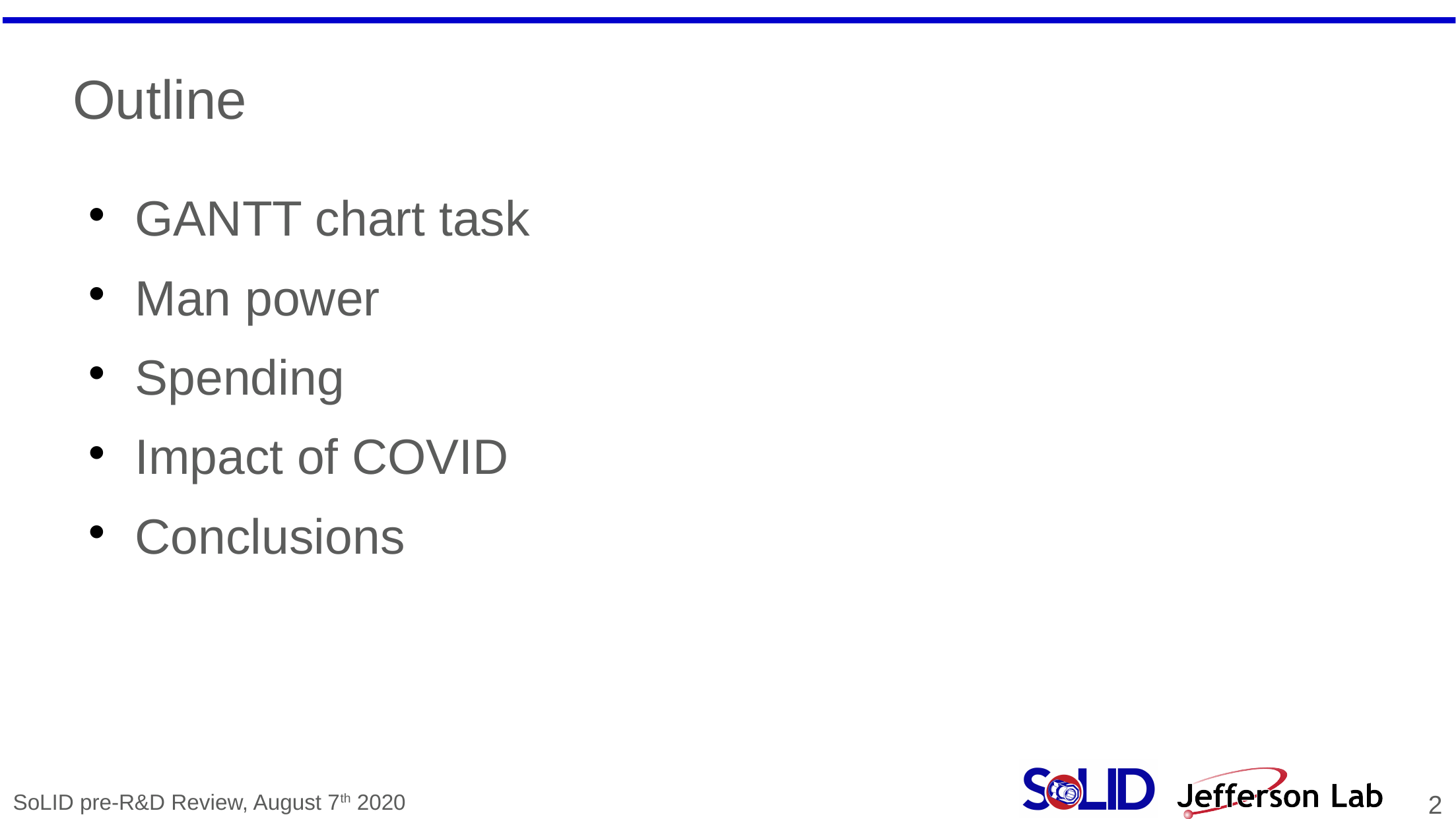

# Outline
GANTT chart task
Man power
Spending
Impact of COVID
Conclusions